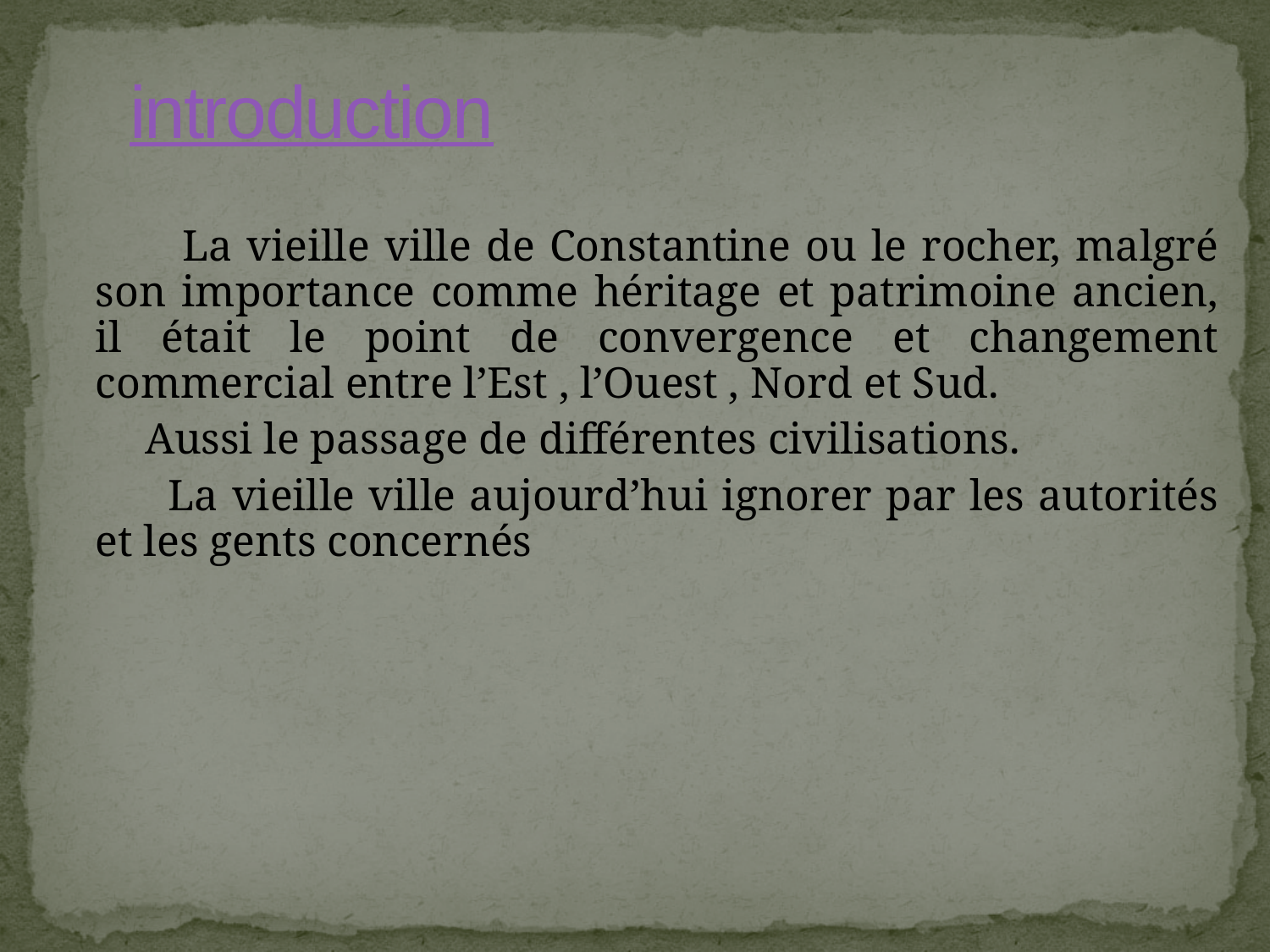

# introduction
        La vieille ville de Constantine ou le rocher, malgré son importance comme héritage et patrimoine ancien, il était le point de convergence et changement commercial entre l’Est , l’Ouest , Nord et Sud.
        Aussi le passage de différentes civilisations.
        La vieille ville aujourd’hui ignorer par les autorités et les gents concernés